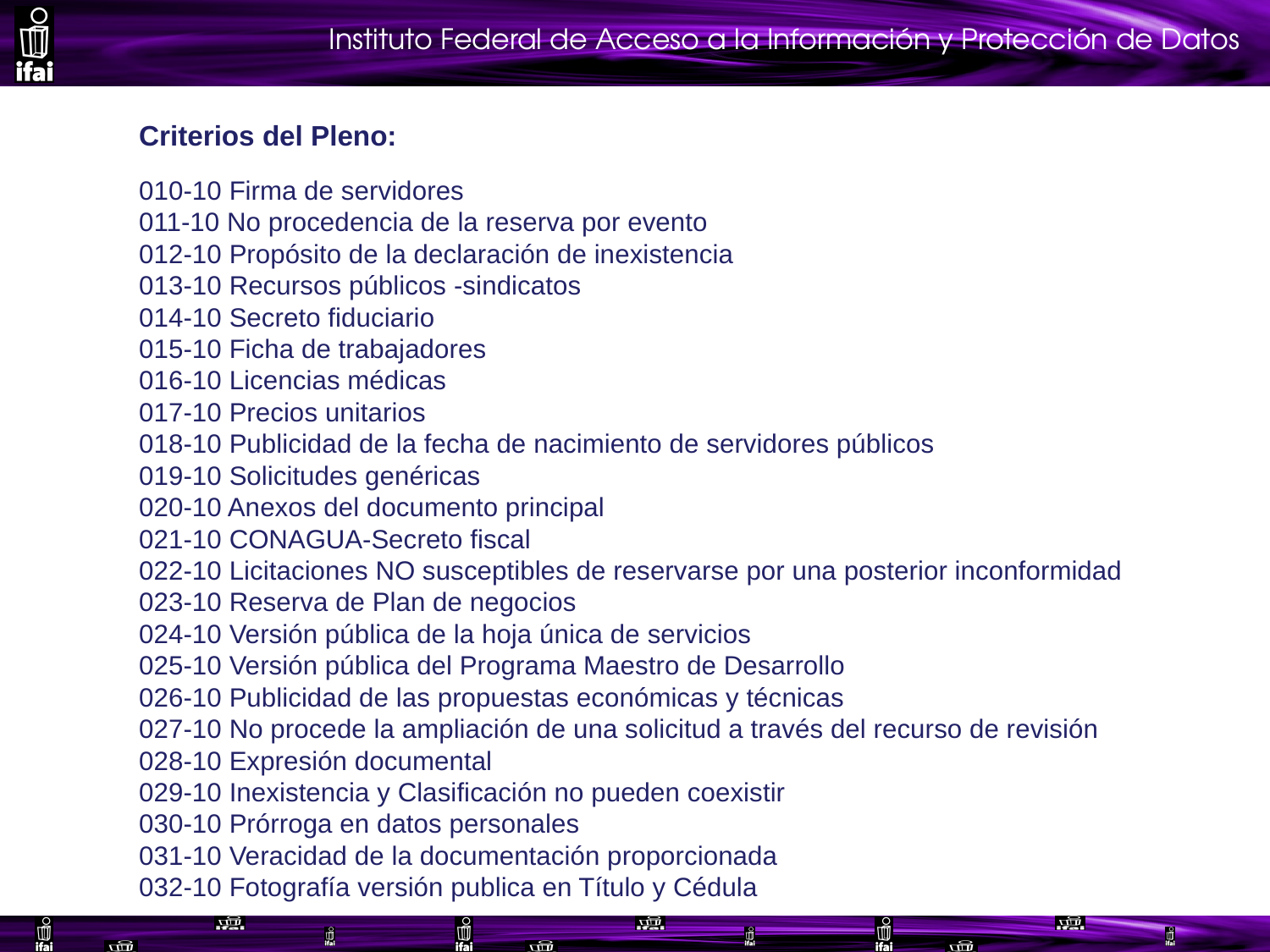

Criterios del Pleno:

010-10 Firma de servidores
011-10 No procedencia de la reserva por evento
012-10 Propósito de la declaración de inexistencia
013-10 Recursos públicos -sindicatos
014-10 Secreto fiduciario
015-10 Ficha de trabajadores
016-10 Licencias médicas
017-10 Precios unitarios
018-10 Publicidad de la fecha de nacimiento de servidores públicos
019-10 Solicitudes genéricas
020-10 Anexos del documento principal
021-10 CONAGUA-Secreto fiscal
022-10 Licitaciones NO susceptibles de reservarse por una posterior inconformidad
023-10 Reserva de Plan de negocios
024-10 Versión pública de la hoja única de servicios
025-10 Versión pública del Programa Maestro de Desarrollo
026-10 Publicidad de las propuestas económicas y técnicas
027-10 No procede la ampliación de una solicitud a través del recurso de revisión
028-10 Expresión documental
029-10 Inexistencia y Clasificación no pueden coexistir
030-10 Prórroga en datos personales
031-10 Veracidad de la documentación proporcionada
032-10 Fotografía versión publica en Título y Cédula